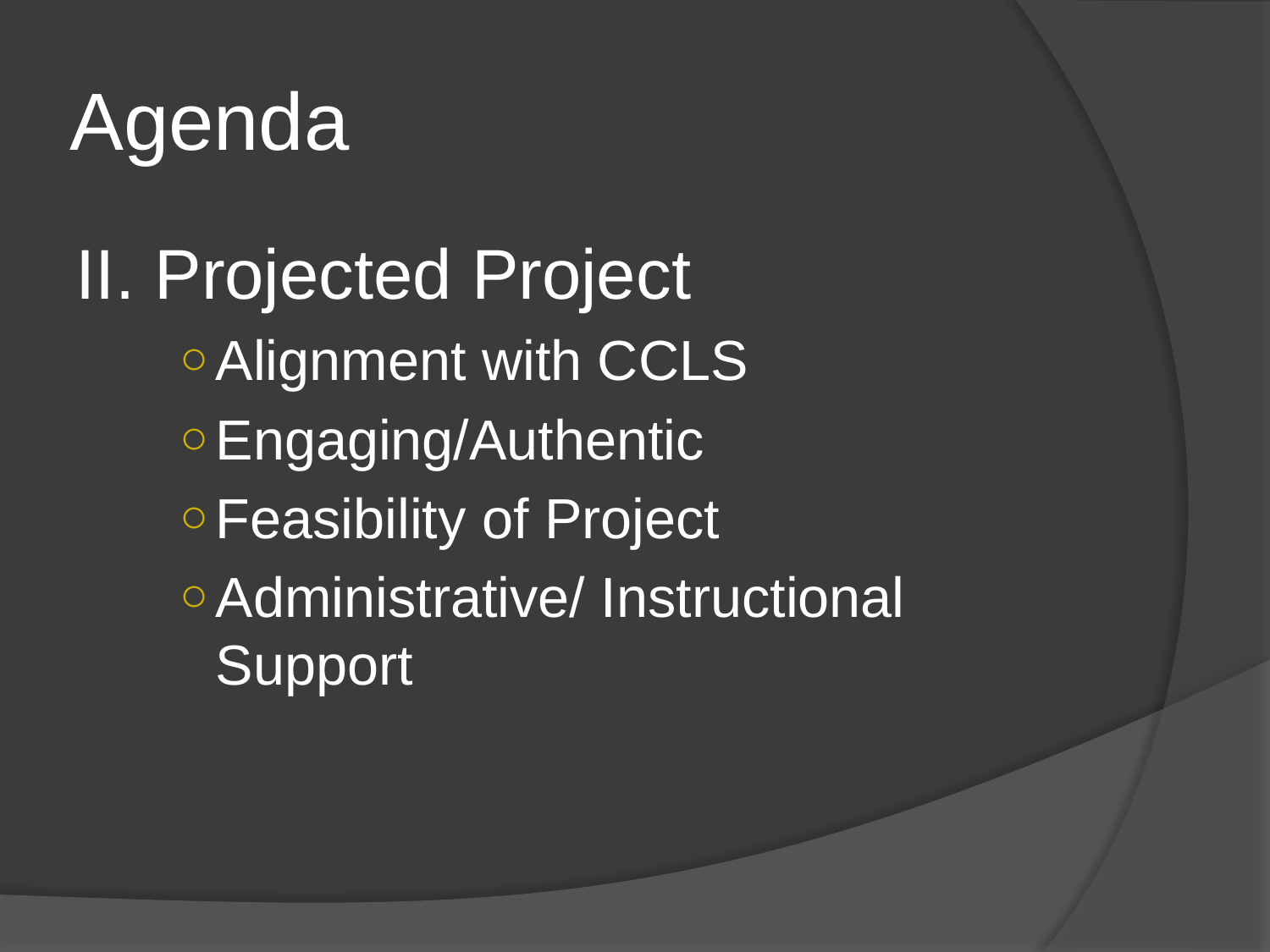

# Agenda
II. Projected Project
Alignment with CCLS
Engaging/Authentic
Feasibility of Project
Administrative/ Instructional Support